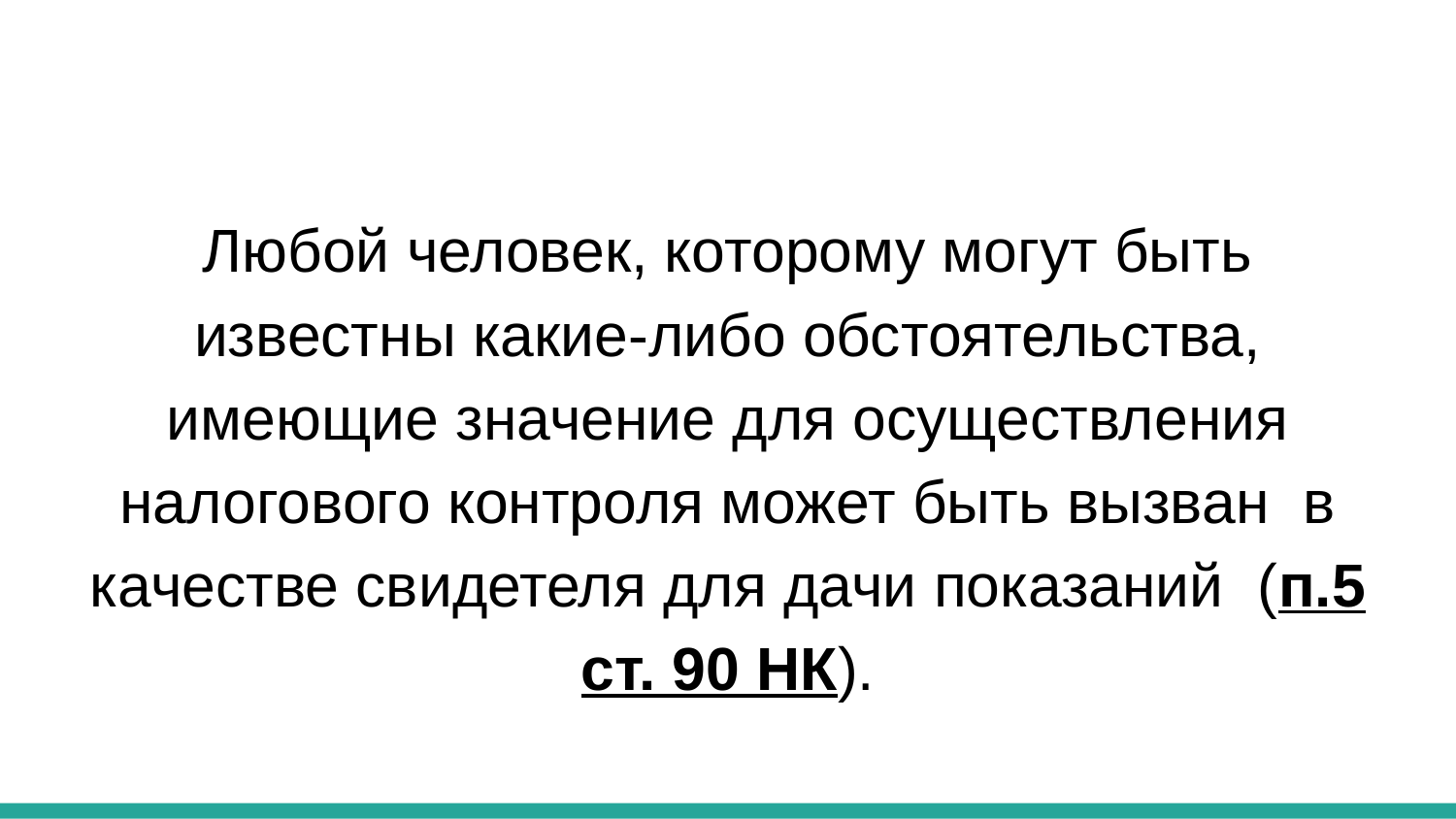

Любой человек, которому могут быть известны какие-либо обстоятельства, имеющие значение для осуществления налогового контроля может быть вызван  в качестве свидетеля для дачи показаний  (п.5 ст. 90 НК).